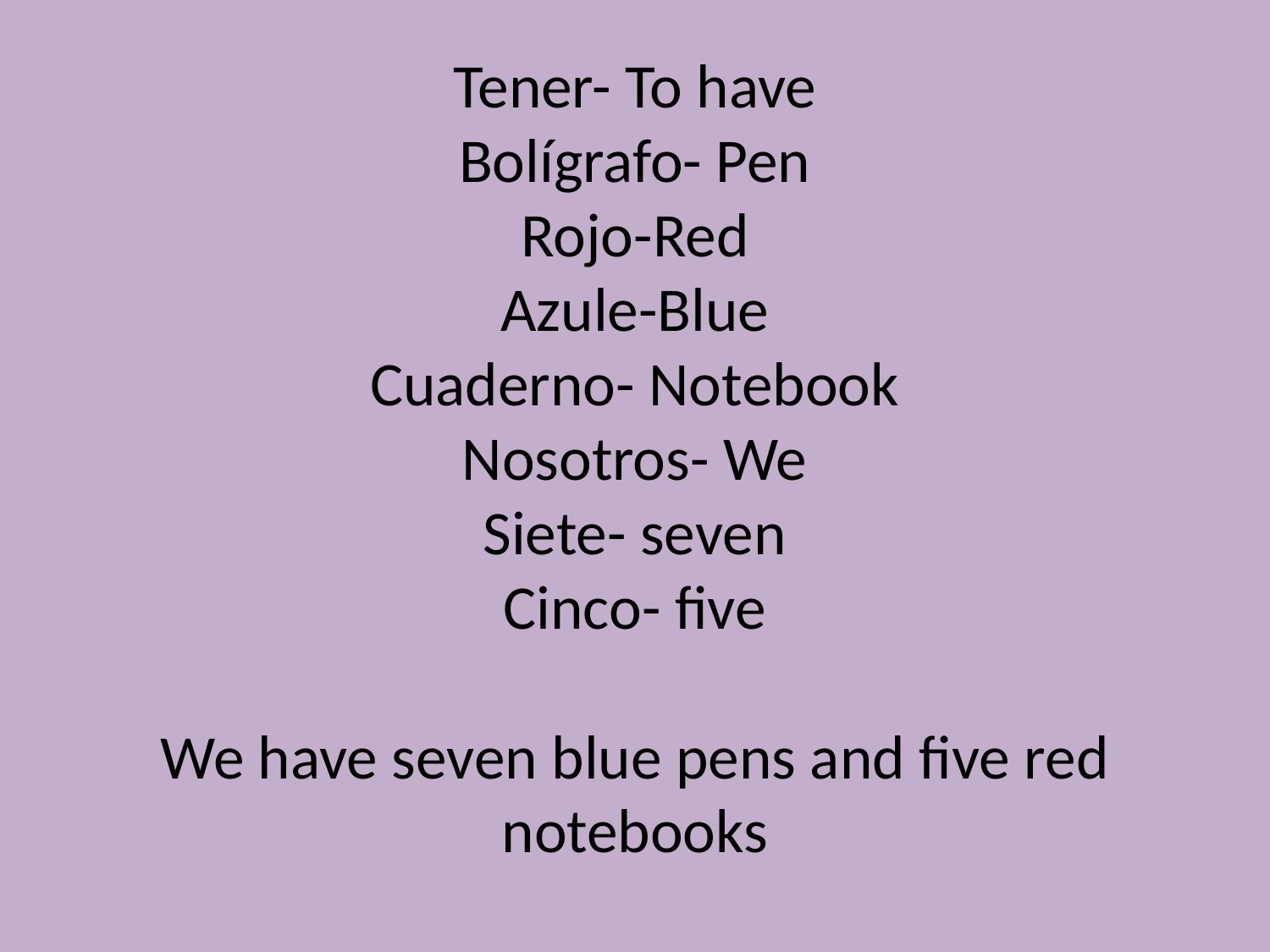

# Tener- To have Bolígrafo- Pen Rojo-Red Azule-Blue Cuaderno- Notebook Nosotros- We Siete- seven Cinco- five We have seven blue pens and five red notebooks